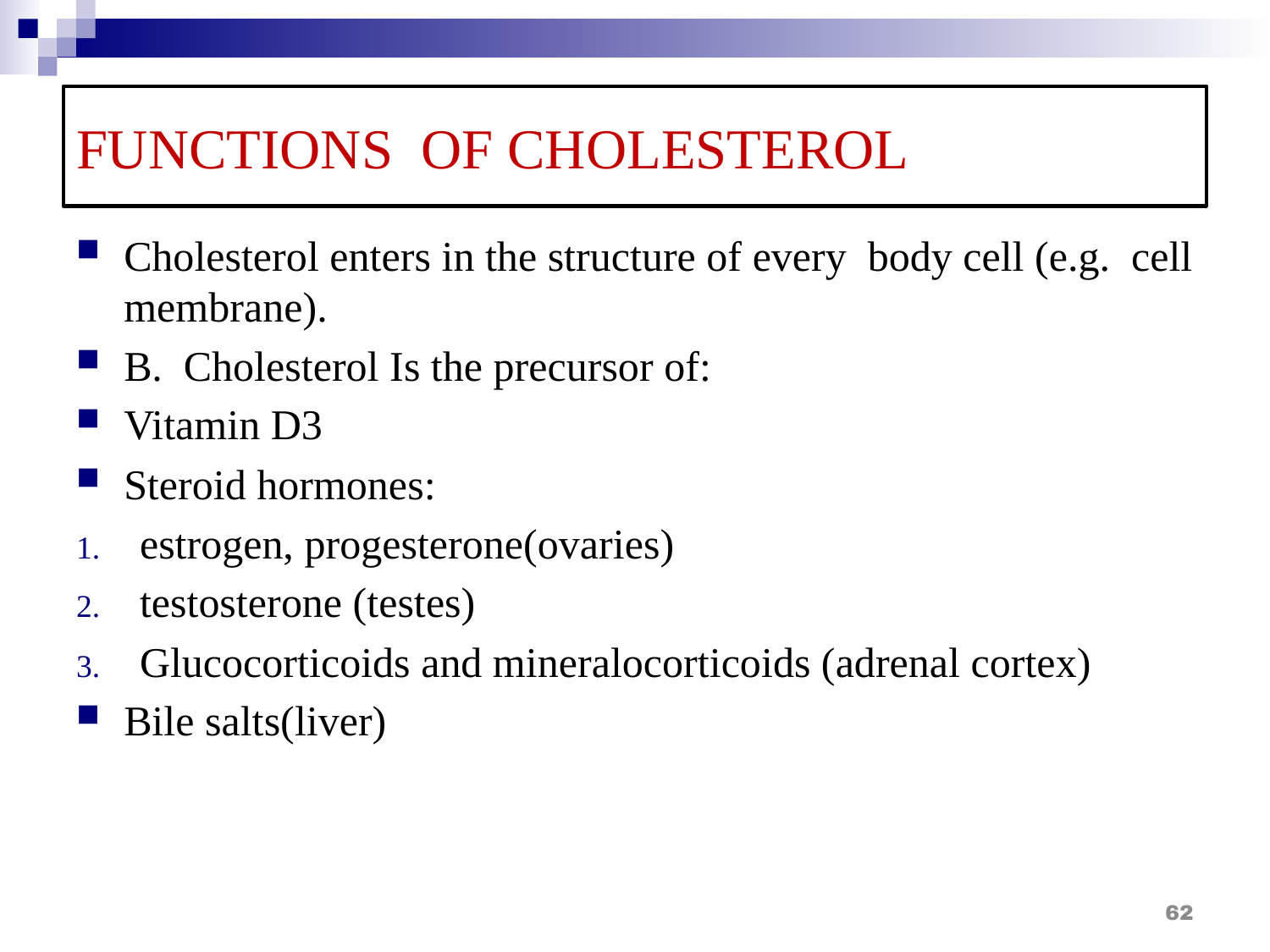

# FUNCTIONS  OF CHOLESTEROL
Cholesterol enters in the structure of every  body cell (e.g.  cell  membrane).
B.  Cholesterol Is the precursor of:
Vitamin D3
Steroid hormones:
estrogen, progesterone(ovaries)
testosterone (testes)
Glucocorticoids and mineralocorticoids (adrenal cortex)
Bile salts(liver)
62